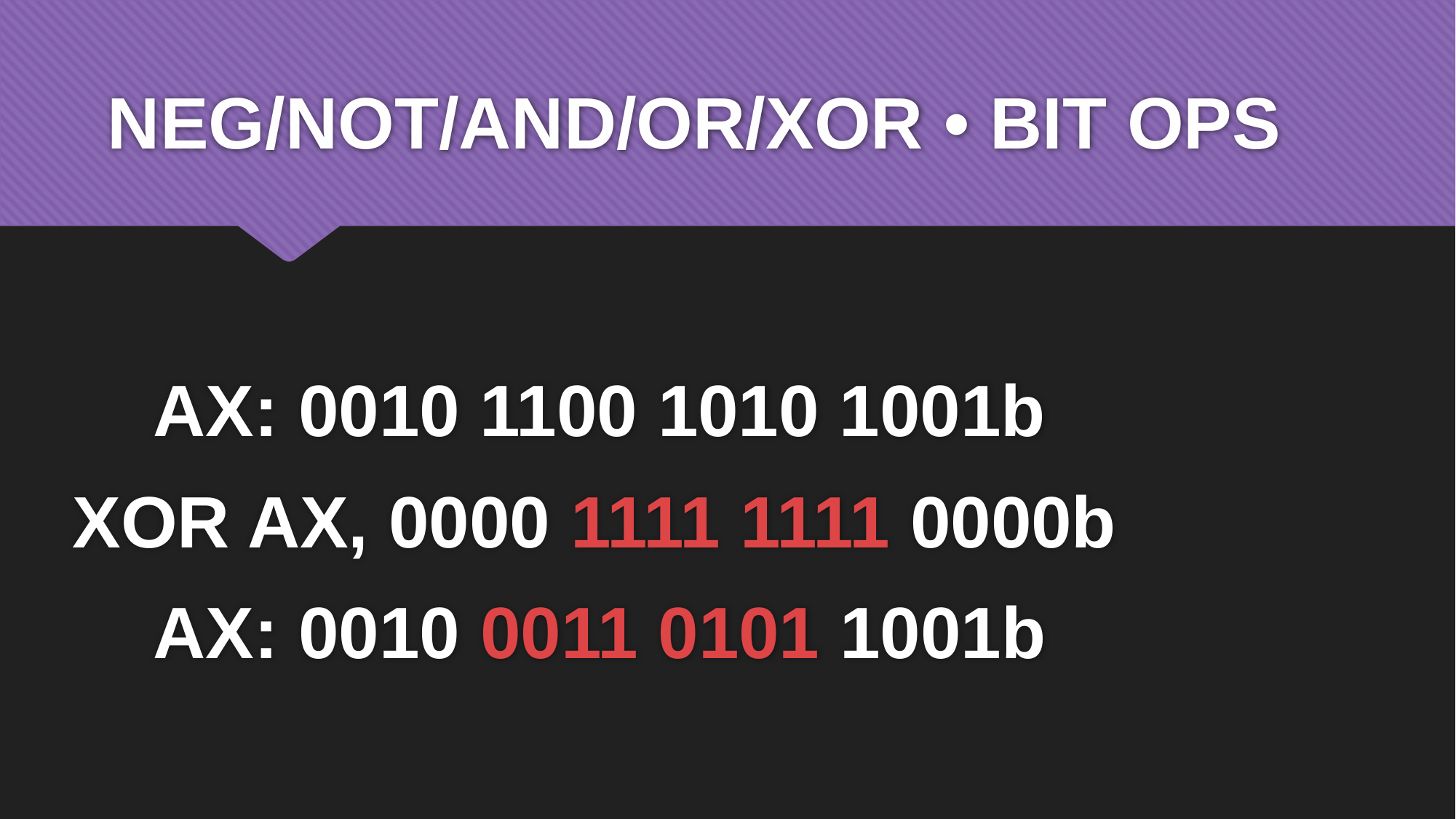

# NEG/NOT/AND/OR/XOR • BIT OPS
    AX: 0010 1100 1010 1001b
XOR AX, 0000 1111 1111 0000b
    AX: 0010 0011 0101 1001b